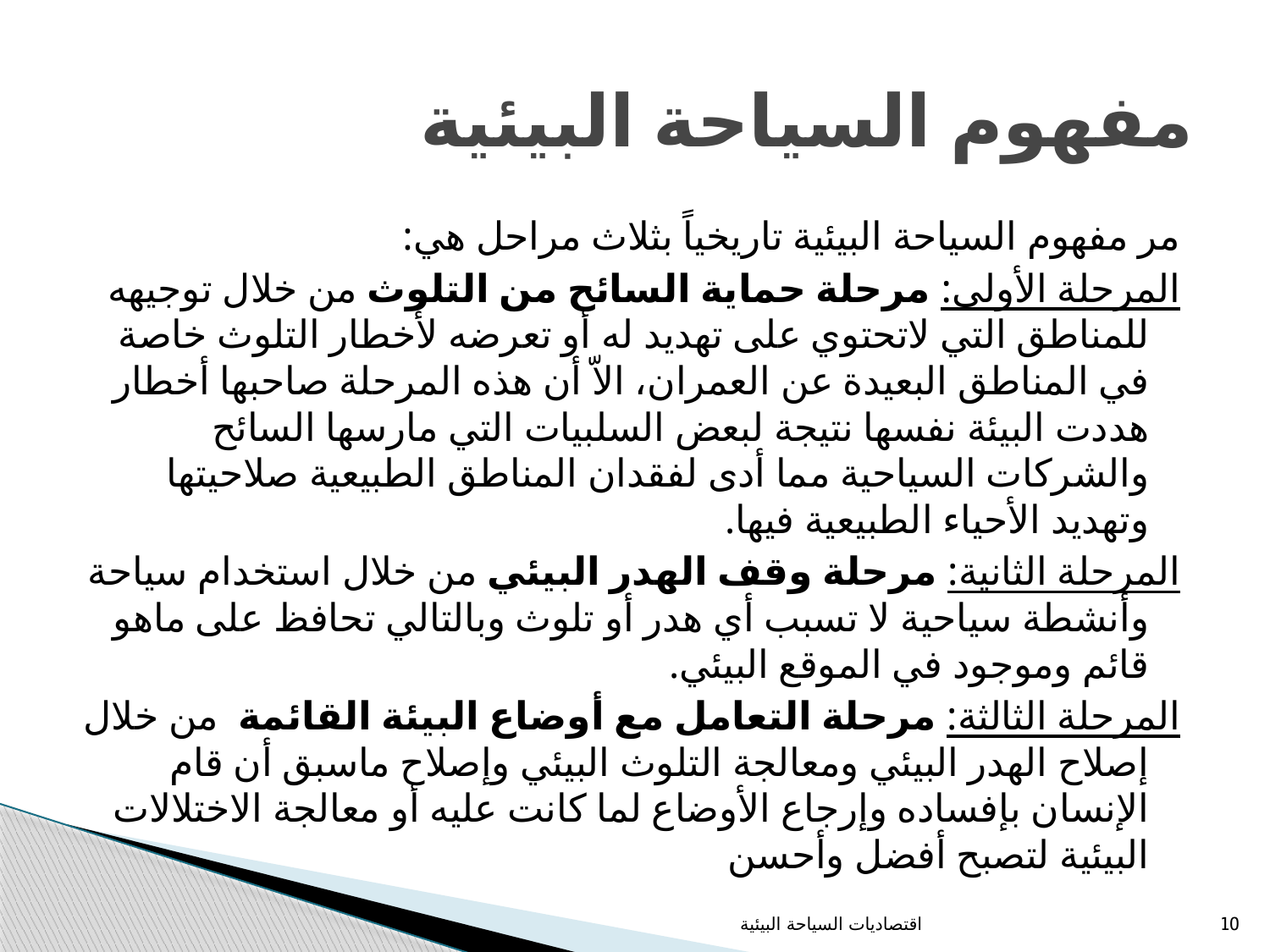

# مفهوم السياحة البيئية
مر مفهوم السياحة البيئية تاريخياً بثلاث مراحل هي:
المرحلة الأولى: مرحلة حماية السائح من التلوث من خلال توجيهه للمناطق التي لاتحتوي على تهديد له أو تعرضه لأخطار التلوث خاصة في المناطق البعيدة عن العمران، الاّ أن هذه المرحلة صاحبها أخطار هددت البيئة نفسها نتيجة لبعض السلبيات التي مارسها السائح والشركات السياحية مما أدى لفقدان المناطق الطبيعية صلاحيتها وتهديد الأحياء الطبيعية فيها.
المرحلة الثانية: مرحلة وقف الهدر البيئي من خلال استخدام سياحة وأنشطة سياحية لا تسبب أي هدر أو تلوث وبالتالي تحافظ على ماهو قائم وموجود في الموقع البيئي.
المرحلة الثالثة: مرحلة التعامل مع أوضاع البيئة القائمة  من خلال إصلاح الهدر البيئي ومعالجة التلوث البيئي وإصلاح ماسبق أن قام الإنسان بإفساده وإرجاع الأوضاع لما كانت عليه أو معالجة الاختلالات البيئية لتصبح أفضل وأحسن
اقتصاديات السياحة البيئية
10